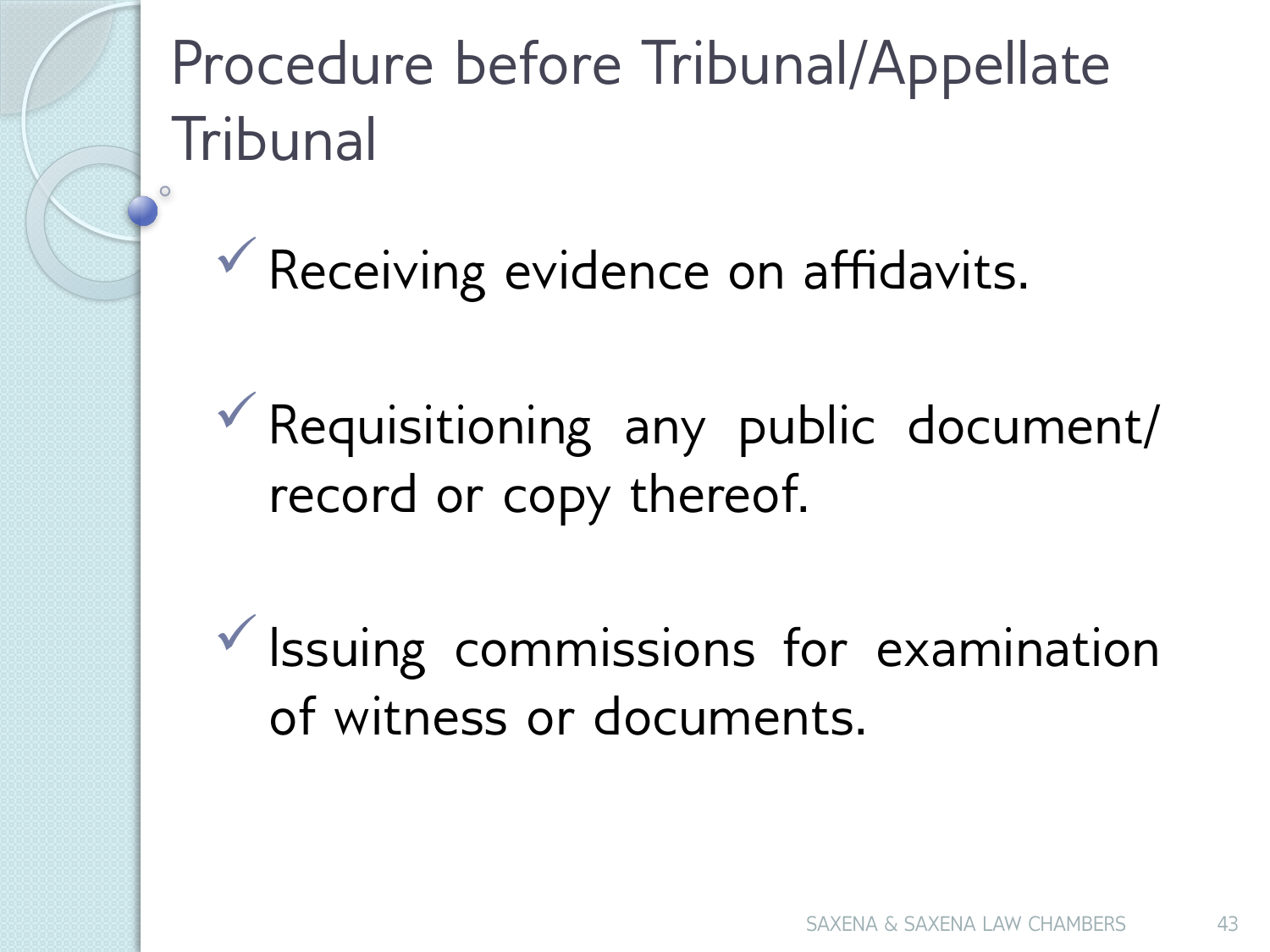

# Procedure before Tribunal/Appellate Tribunal
Receiving evidence on affidavits.

Requisitioning any public document/ record or copy thereof.

Issuing commissions for examination of witness or documents.

SAXENA & SAXENA LAW CHAMBERS
43